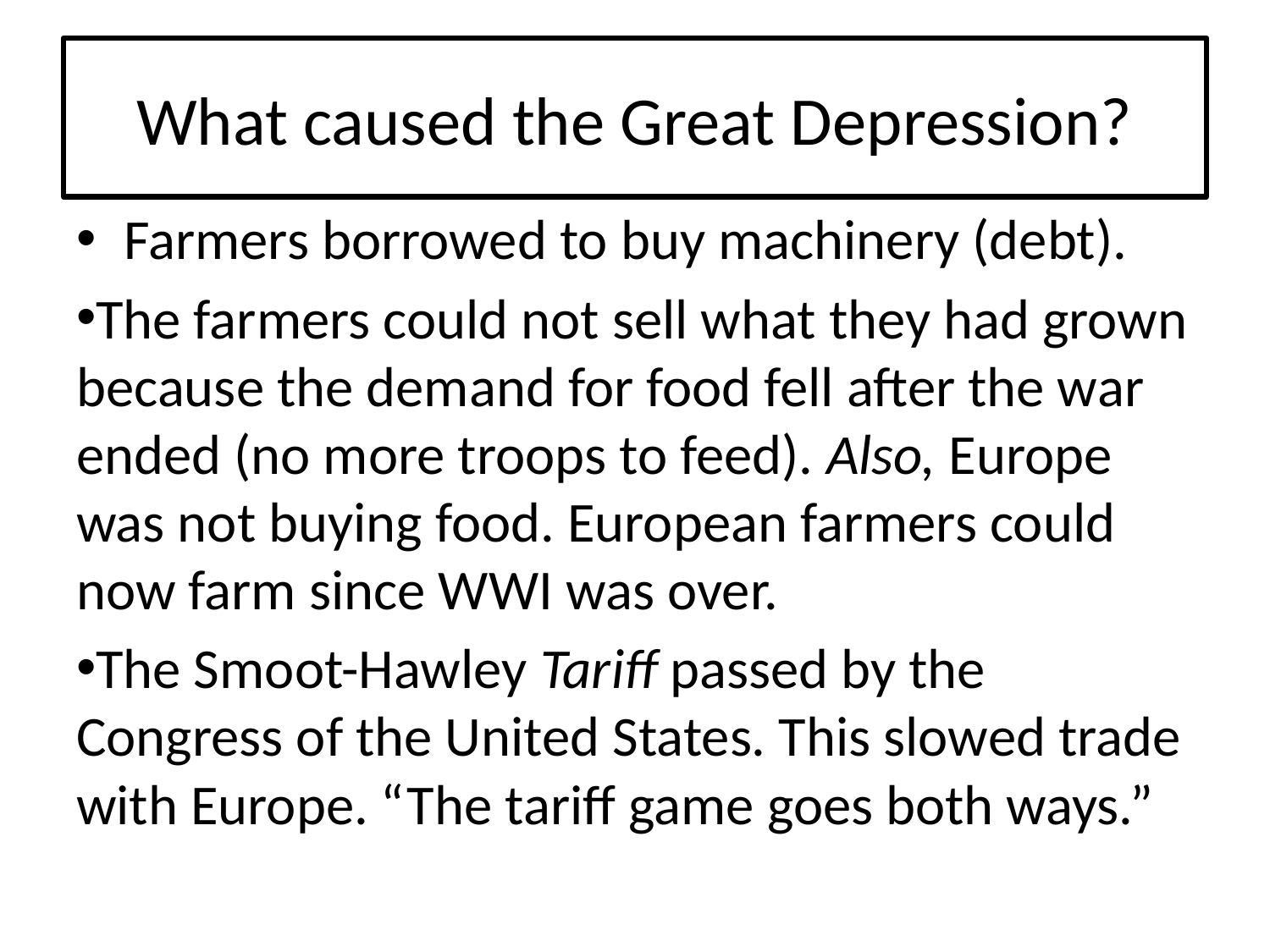

# What caused the Great Depression?
Farmers borrowed to buy machinery (debt).
The farmers could not sell what they had grown because the demand for food fell after the war ended (no more troops to feed). Also, Europe was not buying food. European farmers could now farm since WWI was over.
The Smoot-Hawley Tariff passed by the Congress of the United States. This slowed trade with Europe. “The tariff game goes both ways.”